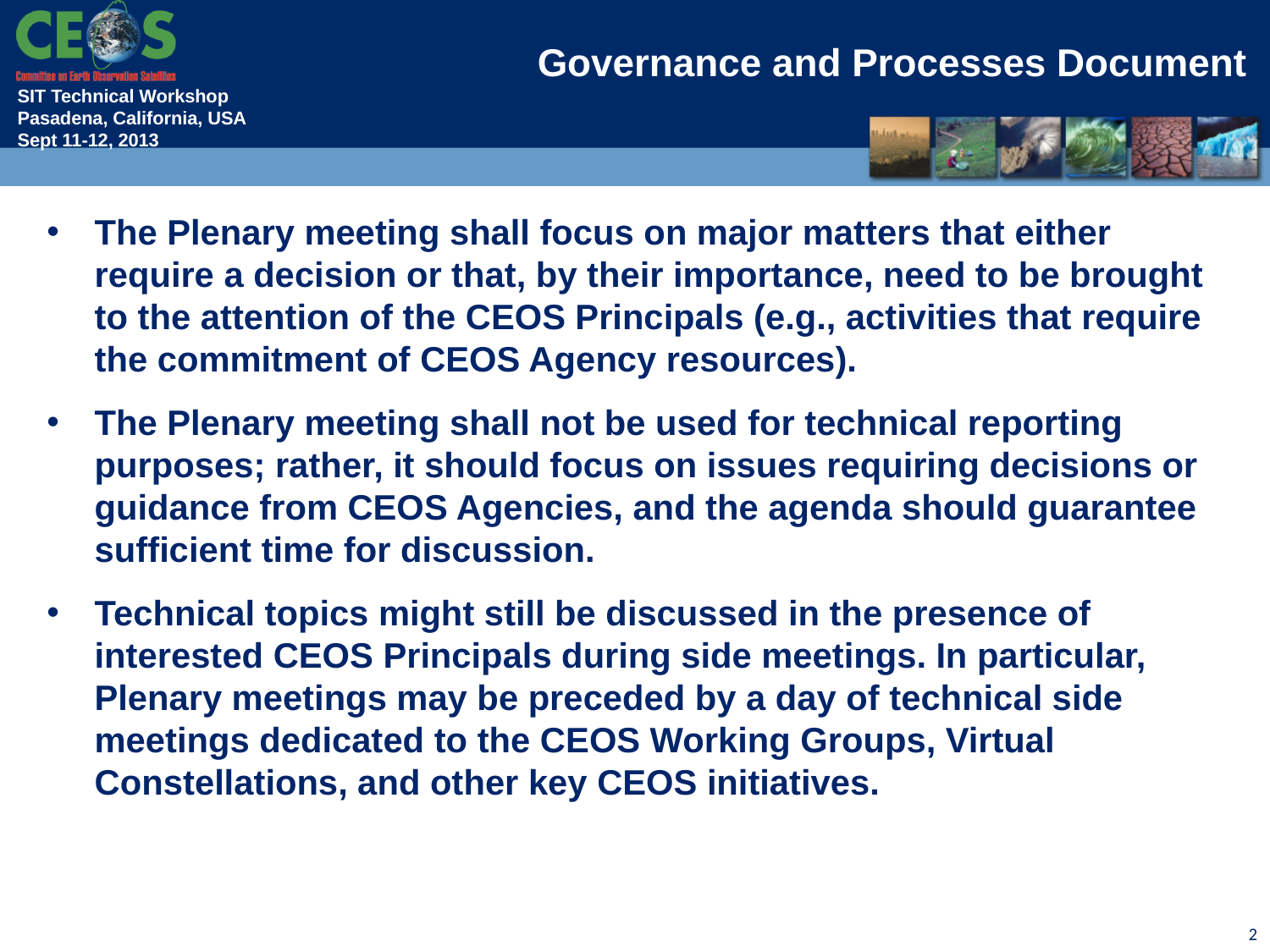

# Governance and Processes Document
The Plenary meeting shall focus on major matters that either require a decision or that, by their importance, need to be brought to the attention of the CEOS Principals (e.g., activities that require the commitment of CEOS Agency resources).
The Plenary meeting shall not be used for technical reporting purposes; rather, it should focus on issues requiring decisions or guidance from CEOS Agencies, and the agenda should guarantee sufficient time for discussion.
Technical topics might still be discussed in the presence of interested CEOS Principals during side meetings. In particular, Plenary meetings may be preceded by a day of technical side meetings dedicated to the CEOS Working Groups, Virtual Constellations, and other key CEOS initiatives.
2